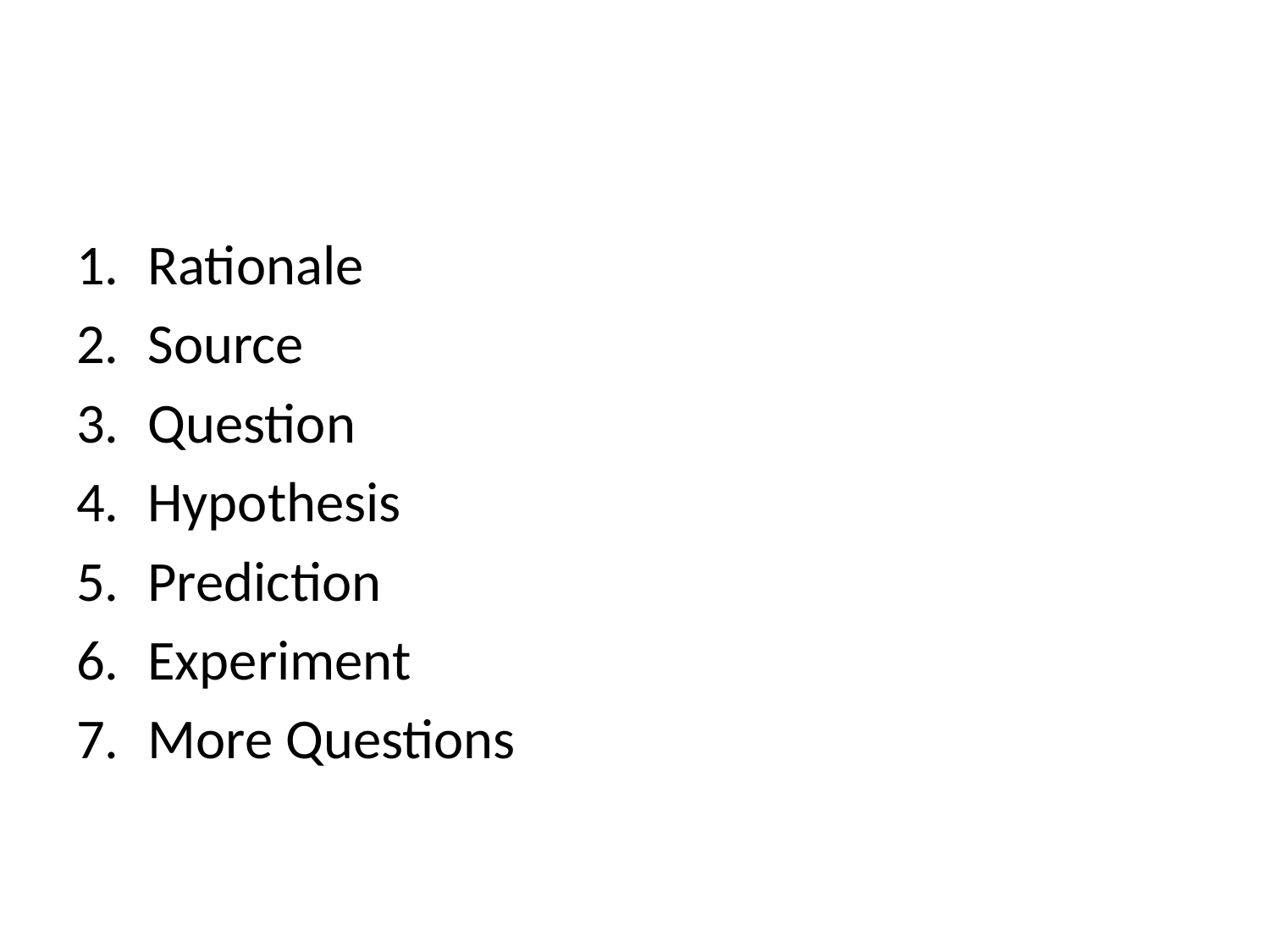

#
Rationale
Source
Question
Hypothesis
Prediction
Experiment
More Questions